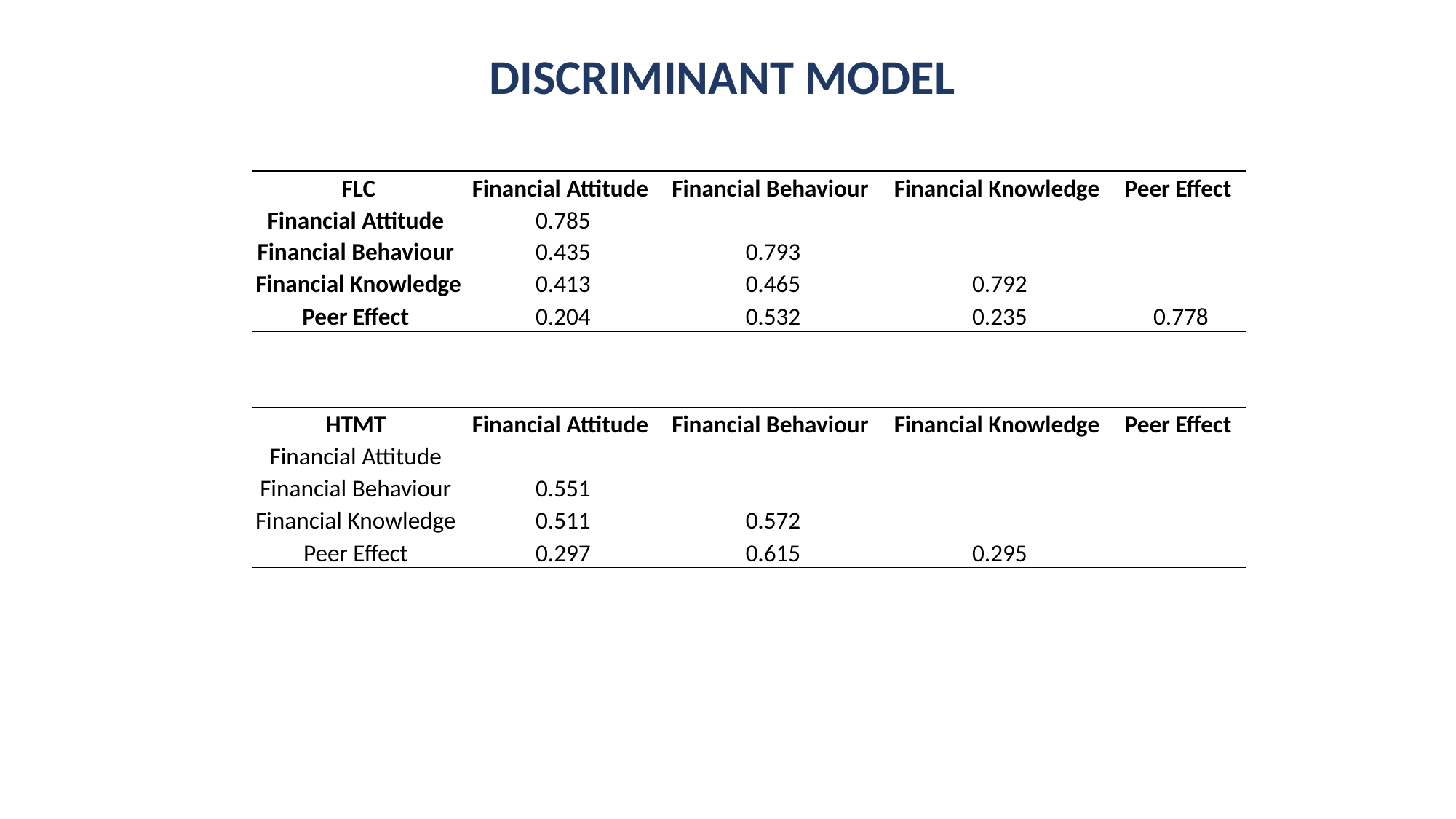

# DISCRIMINANT MODEL
| FLC | Financial Attitude | Financial Behaviour | Financial Knowledge | Peer Effect |
| --- | --- | --- | --- | --- |
| Financial Attitude | 0.785 |  |  |  |
| Financial Behaviour | 0.435 | 0.793 |  |  |
| Financial Knowledge | 0.413 | 0.465 | 0.792 |  |
| Peer Effect | 0.204 | 0.532 | 0.235 | 0.778 |
| HTMT | Financial Attitude | Financial Behaviour | Financial Knowledge | Peer Effect |
| --- | --- | --- | --- | --- |
| Financial Attitude |  |  |  |  |
| Financial Behaviour | 0.551 |  |  |  |
| Financial Knowledge | 0.511 | 0.572 |  |  |
| Peer Effect | 0.297 | 0.615 | 0.295 |  |